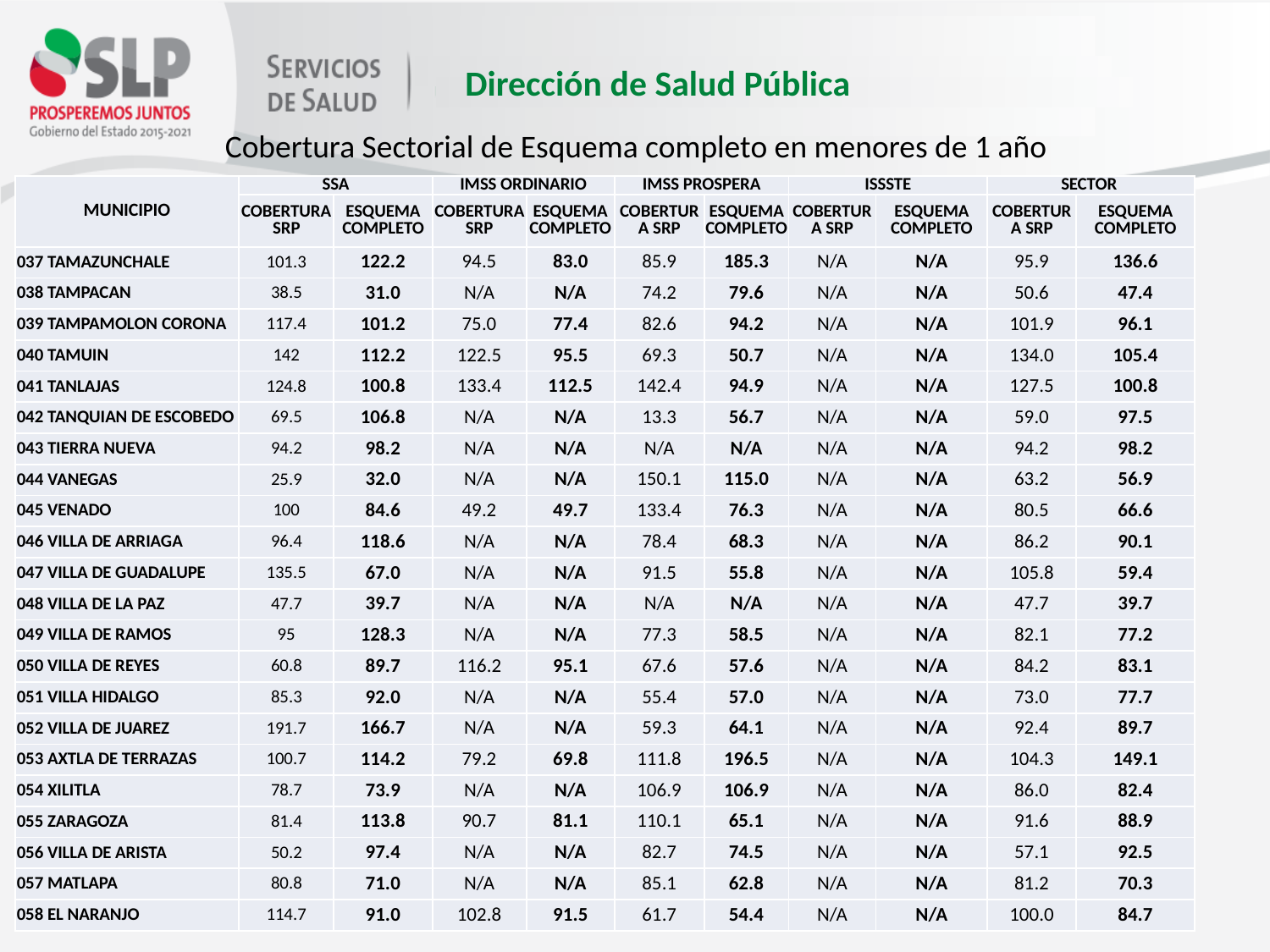

Cobertura Sectorial de Esquema completo en menores de 1 año
| MUNICIPIO | SSA |  | IMSS ORDINARIO |  | IMSS PROSPERA |  | ISSSTE |  | SECTOR |  |
| --- | --- | --- | --- | --- | --- | --- | --- | --- | --- | --- |
|  | COBERTURA SRP | ESQUEMA COMPLETO | COBERTURA SRP | ESQUEMA COMPLETO | COBERTURA SRP | ESQUEMA COMPLETO | COBERTURA SRP | ESQUEMA COMPLETO | COBERTURA SRP | ESQUEMA COMPLETO |
| 037 TAMAZUNCHALE | 101.3 | 122.2 | 94.5 | 83.0 | 85.9 | 185.3 | N/A | N/A | 95.9 | 136.6 |
| 038 TAMPACAN | 38.5 | 31.0 | N/A | N/A | 74.2 | 79.6 | N/A | N/A | 50.6 | 47.4 |
| 039 TAMPAMOLON CORONA | 117.4 | 101.2 | 75.0 | 77.4 | 82.6 | 94.2 | N/A | N/A | 101.9 | 96.1 |
| 040 TAMUIN | 142 | 112.2 | 122.5 | 95.5 | 69.3 | 50.7 | N/A | N/A | 134.0 | 105.4 |
| 041 TANLAJAS | 124.8 | 100.8 | 133.4 | 112.5 | 142.4 | 94.9 | N/A | N/A | 127.5 | 100.8 |
| 042 TANQUIAN DE ESCOBEDO | 69.5 | 106.8 | N/A | N/A | 13.3 | 56.7 | N/A | N/A | 59.0 | 97.5 |
| 043 TIERRA NUEVA | 94.2 | 98.2 | N/A | N/A | N/A | N/A | N/A | N/A | 94.2 | 98.2 |
| 044 VANEGAS | 25.9 | 32.0 | N/A | N/A | 150.1 | 115.0 | N/A | N/A | 63.2 | 56.9 |
| 045 VENADO | 100 | 84.6 | 49.2 | 49.7 | 133.4 | 76.3 | N/A | N/A | 80.5 | 66.6 |
| 046 VILLA DE ARRIAGA | 96.4 | 118.6 | N/A | N/A | 78.4 | 68.3 | N/A | N/A | 86.2 | 90.1 |
| 047 VILLA DE GUADALUPE | 135.5 | 67.0 | N/A | N/A | 91.5 | 55.8 | N/A | N/A | 105.8 | 59.4 |
| 048 VILLA DE LA PAZ | 47.7 | 39.7 | N/A | N/A | N/A | N/A | N/A | N/A | 47.7 | 39.7 |
| 049 VILLA DE RAMOS | 95 | 128.3 | N/A | N/A | 77.3 | 58.5 | N/A | N/A | 82.1 | 77.2 |
| 050 VILLA DE REYES | 60.8 | 89.7 | 116.2 | 95.1 | 67.6 | 57.6 | N/A | N/A | 84.2 | 83.1 |
| 051 VILLA HIDALGO | 85.3 | 92.0 | N/A | N/A | 55.4 | 57.0 | N/A | N/A | 73.0 | 77.7 |
| 052 VILLA DE JUAREZ | 191.7 | 166.7 | N/A | N/A | 59.3 | 64.1 | N/A | N/A | 92.4 | 89.7 |
| 053 AXTLA DE TERRAZAS | 100.7 | 114.2 | 79.2 | 69.8 | 111.8 | 196.5 | N/A | N/A | 104.3 | 149.1 |
| 054 XILITLA | 78.7 | 73.9 | N/A | N/A | 106.9 | 106.9 | N/A | N/A | 86.0 | 82.4 |
| 055 ZARAGOZA | 81.4 | 113.8 | 90.7 | 81.1 | 110.1 | 65.1 | N/A | N/A | 91.6 | 88.9 |
| 056 VILLA DE ARISTA | 50.2 | 97.4 | N/A | N/A | 82.7 | 74.5 | N/A | N/A | 57.1 | 92.5 |
| 057 MATLAPA | 80.8 | 71.0 | N/A | N/A | 85.1 | 62.8 | N/A | N/A | 81.2 | 70.3 |
| 058 EL NARANJO | 114.7 | 91.0 | 102.8 | 91.5 | 61.7 | 54.4 | N/A | N/A | 100.0 | 84.7 |